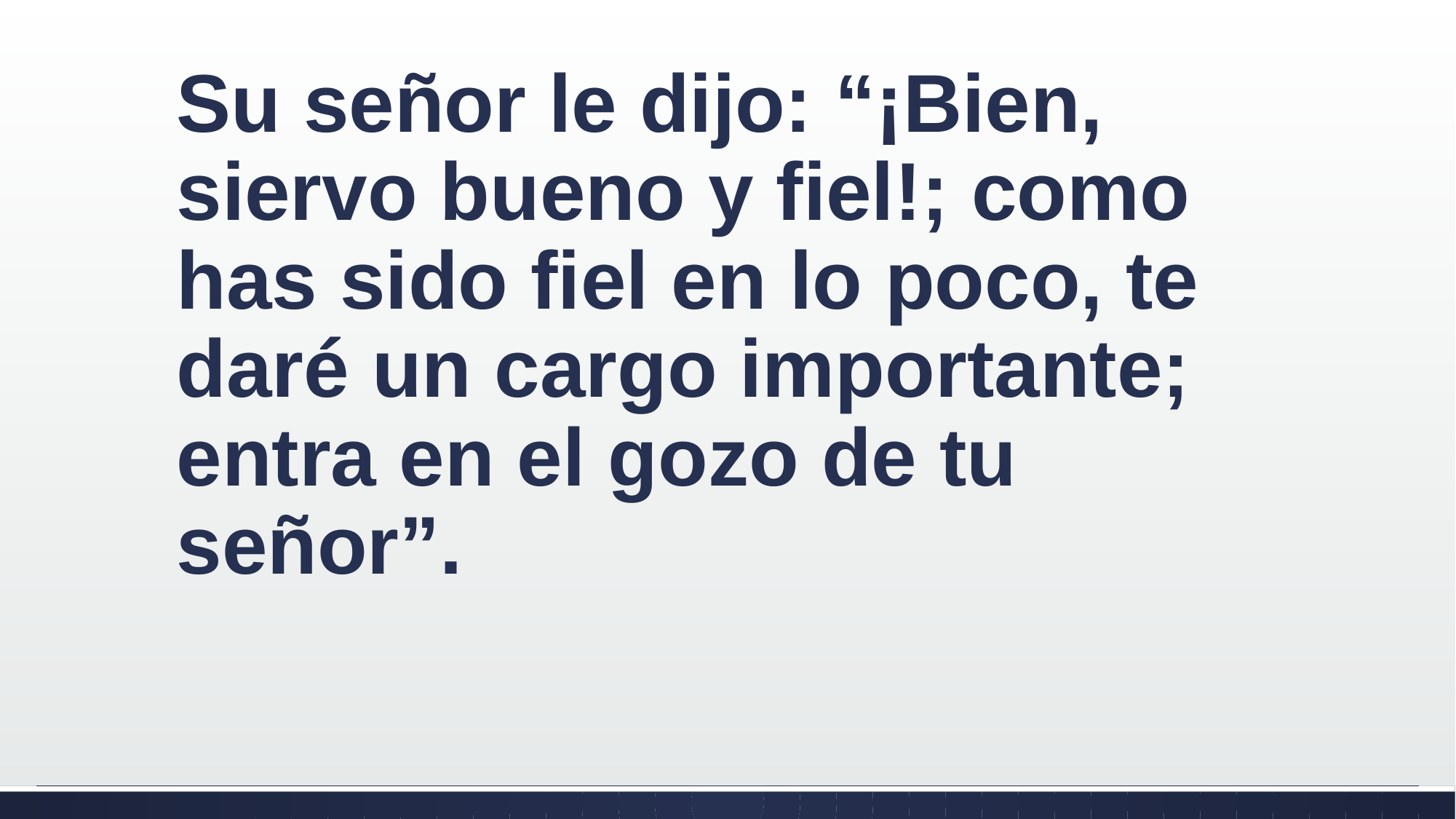

#
Su señor le dijo: “¡Bien, siervo bueno y fiel!; como has sido fiel en lo poco, te daré un cargo importante; entra en el gozo de tu señor”.